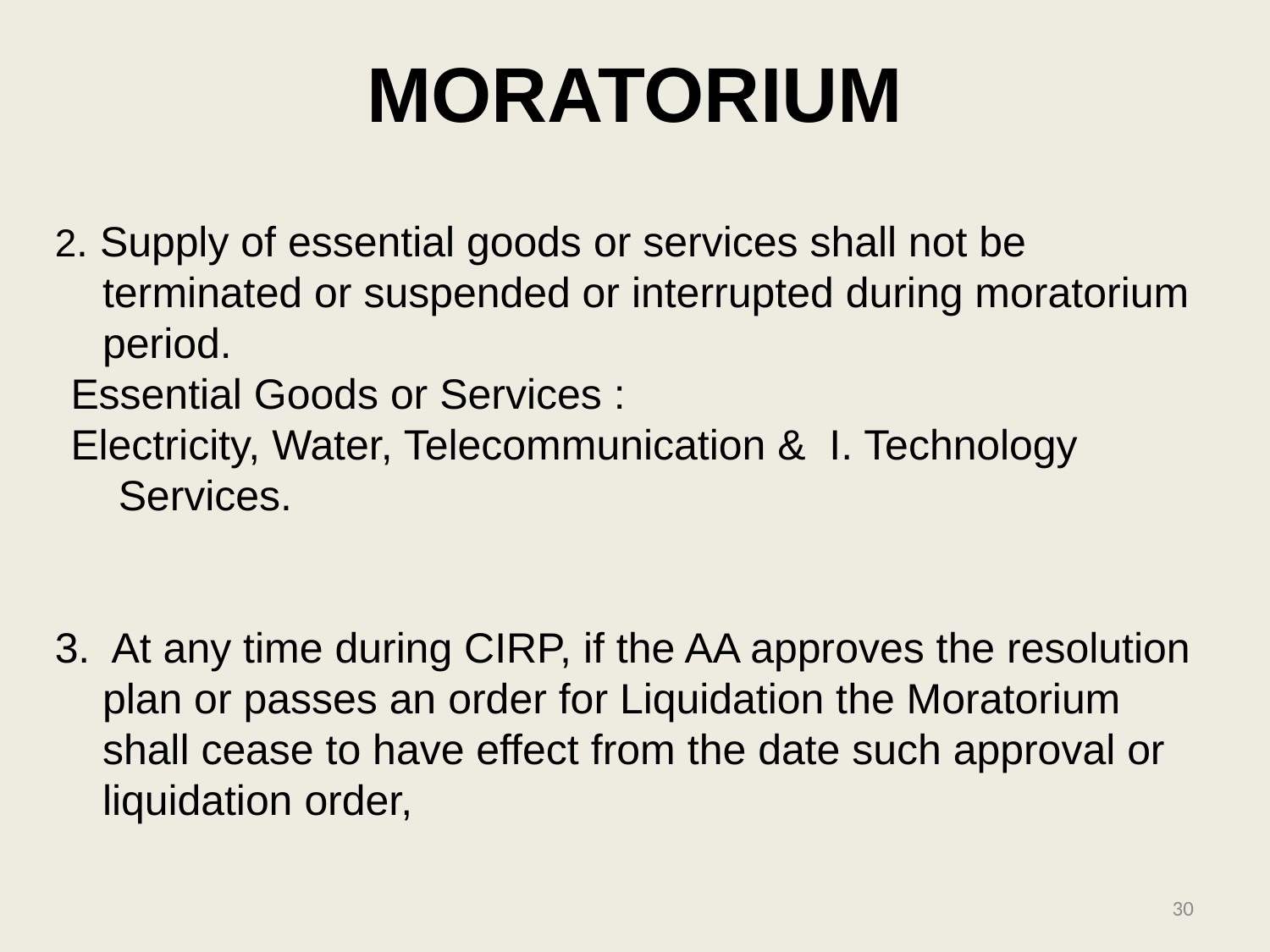

MORATORIUM
2. Supply of essential goods or services shall not be terminated or suspended or interrupted during moratorium period.
Essential Goods or Services :
Electricity, Water, Telecommunication &  I. Technology  Services.

3.  At any time during CIRP, if the AA approves the resolution plan or passes an order for Liquidation the Moratorium shall cease to have effect from the date such approval or liquidation order,

30